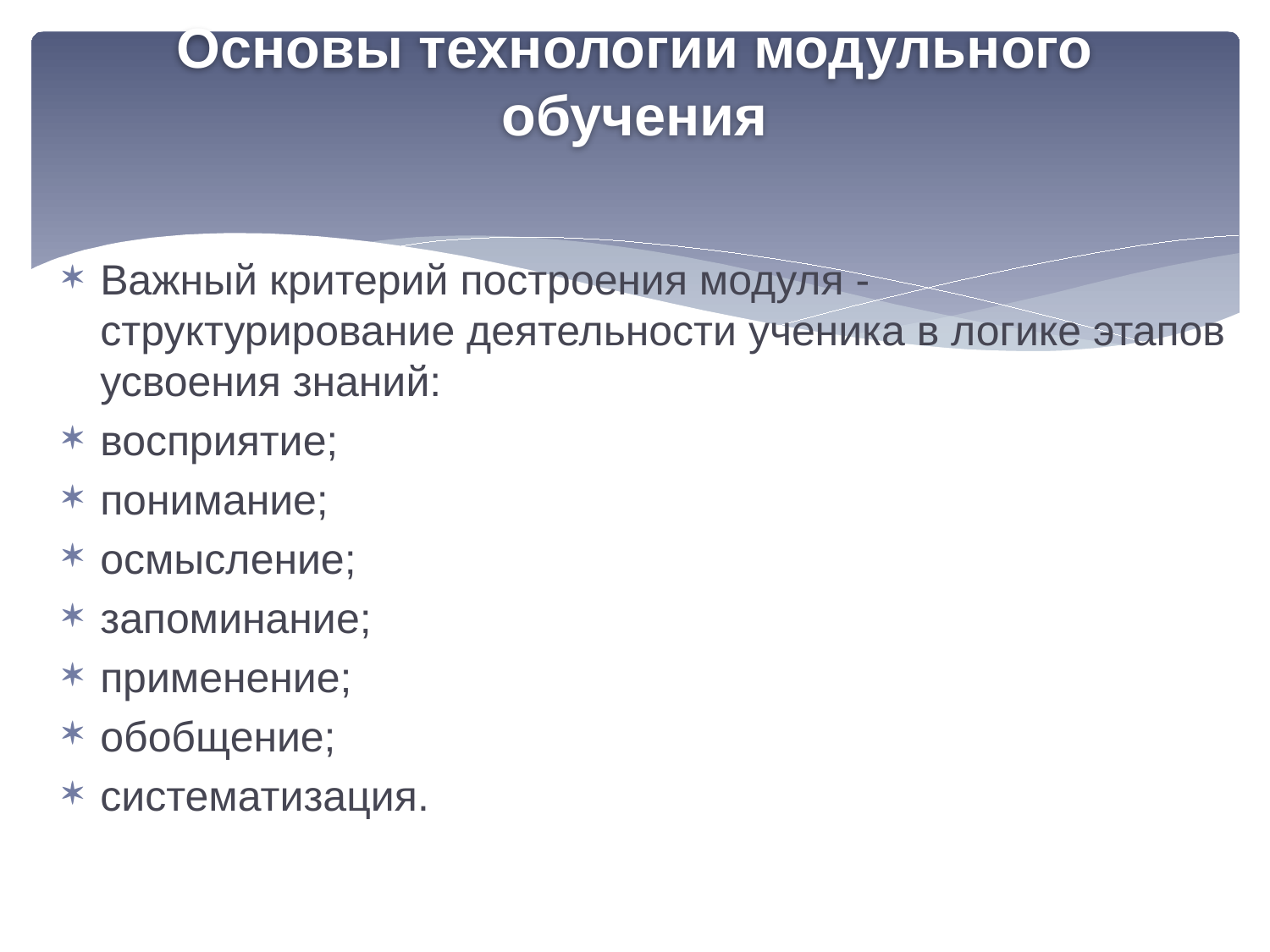

# Основы технологии модульного обучения
Важный критерий построения модуля - структурирование деятельности ученика в логике этапов усвоения знаний:
восприятие;
понимание;
осмысление;
запоминание;
применение;
обобщение;
систематизация.